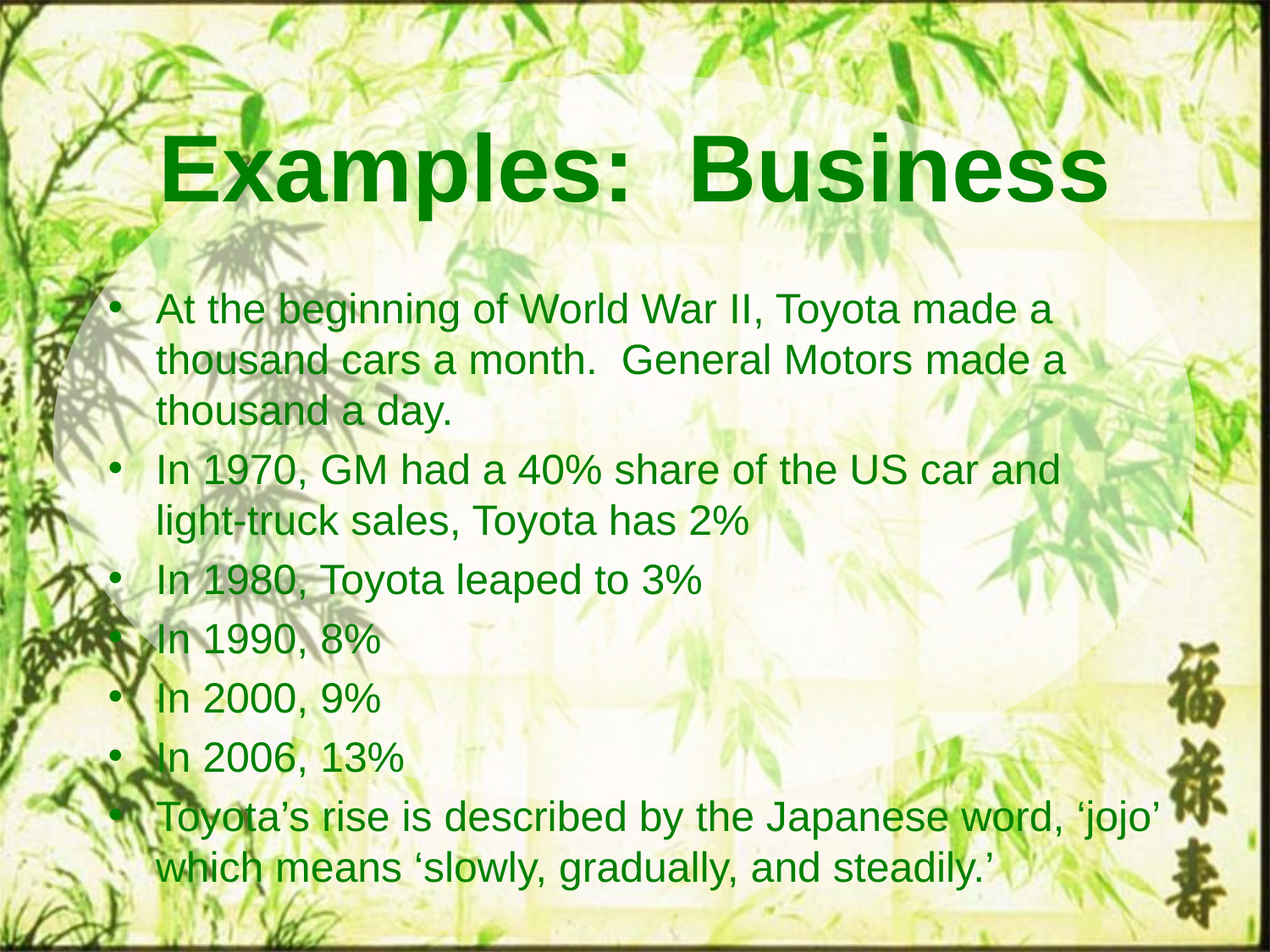

Examples:  Business
At the beginning of World War II, Toyota made a thousand cars a month.  General Motors made a thousand a day.
In 1970, GM had a 40% share of the US car and light-truck sales, Toyota has 2%
In 1980, Toyota leaped to 3%
In 1990, 8%
In 2000, 9%
In 2006, 13%
Toyota’s rise is described by the Japanese word, ‘jojo’ which means ‘slowly, gradually, and steadily.’